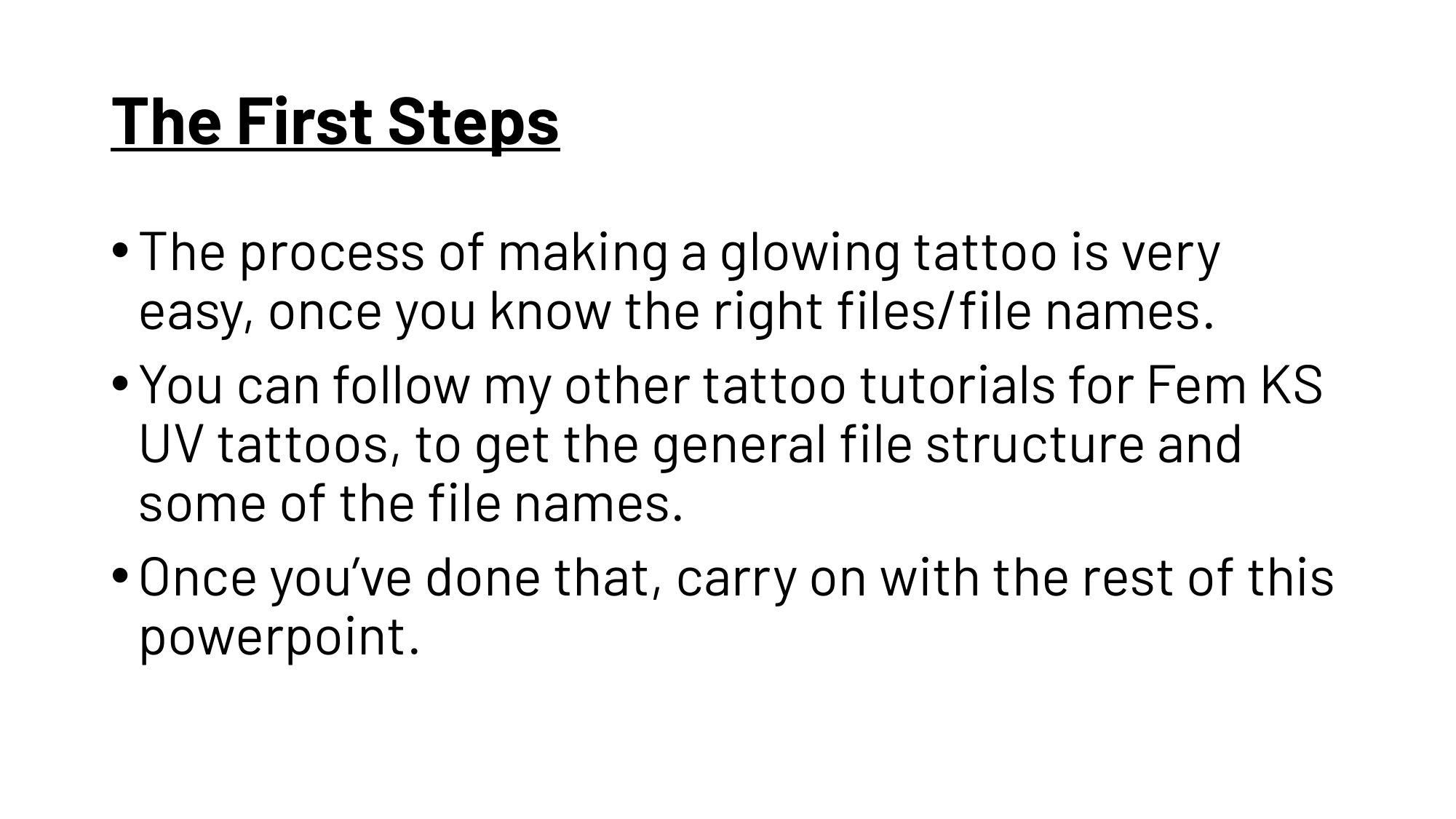

# The First Steps
The process of making a glowing tattoo is very easy, once you know the right files/file names.
You can follow my other tattoo tutorials for Fem KS UV tattoos, to get the general file structure and some of the file names.
Once you’ve done that, carry on with the rest of this powerpoint.